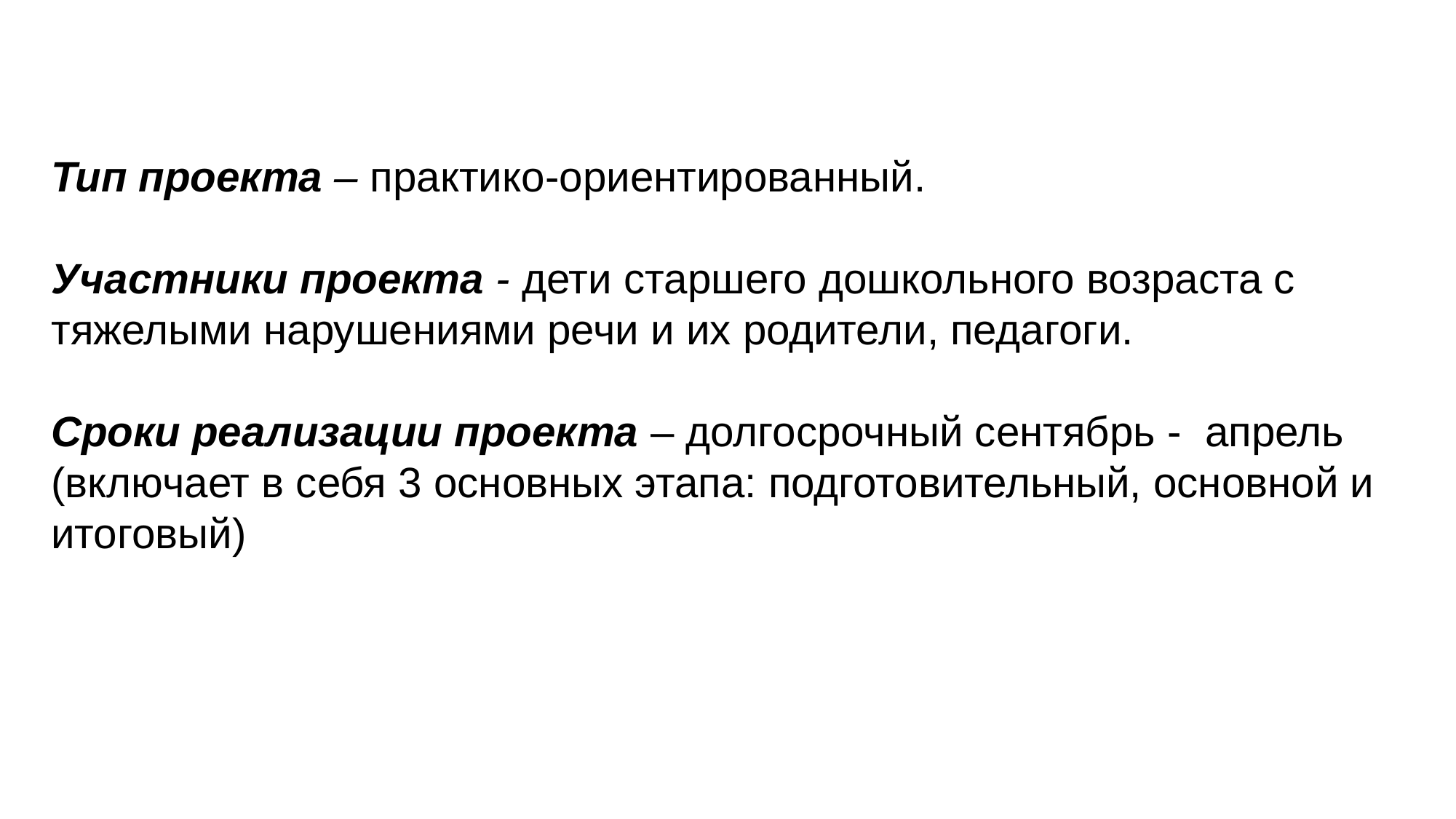

#
Тип проекта – практико-ориентированный.
 
Участники проекта - дети старшего дошкольного возраста с тяжелыми нарушениями речи и их родители, педагоги.
 
Сроки реализации проекта – долгосрочный сентябрь -  апрель (включает в себя 3 основных этапа: подготовительный, основной и итоговый)